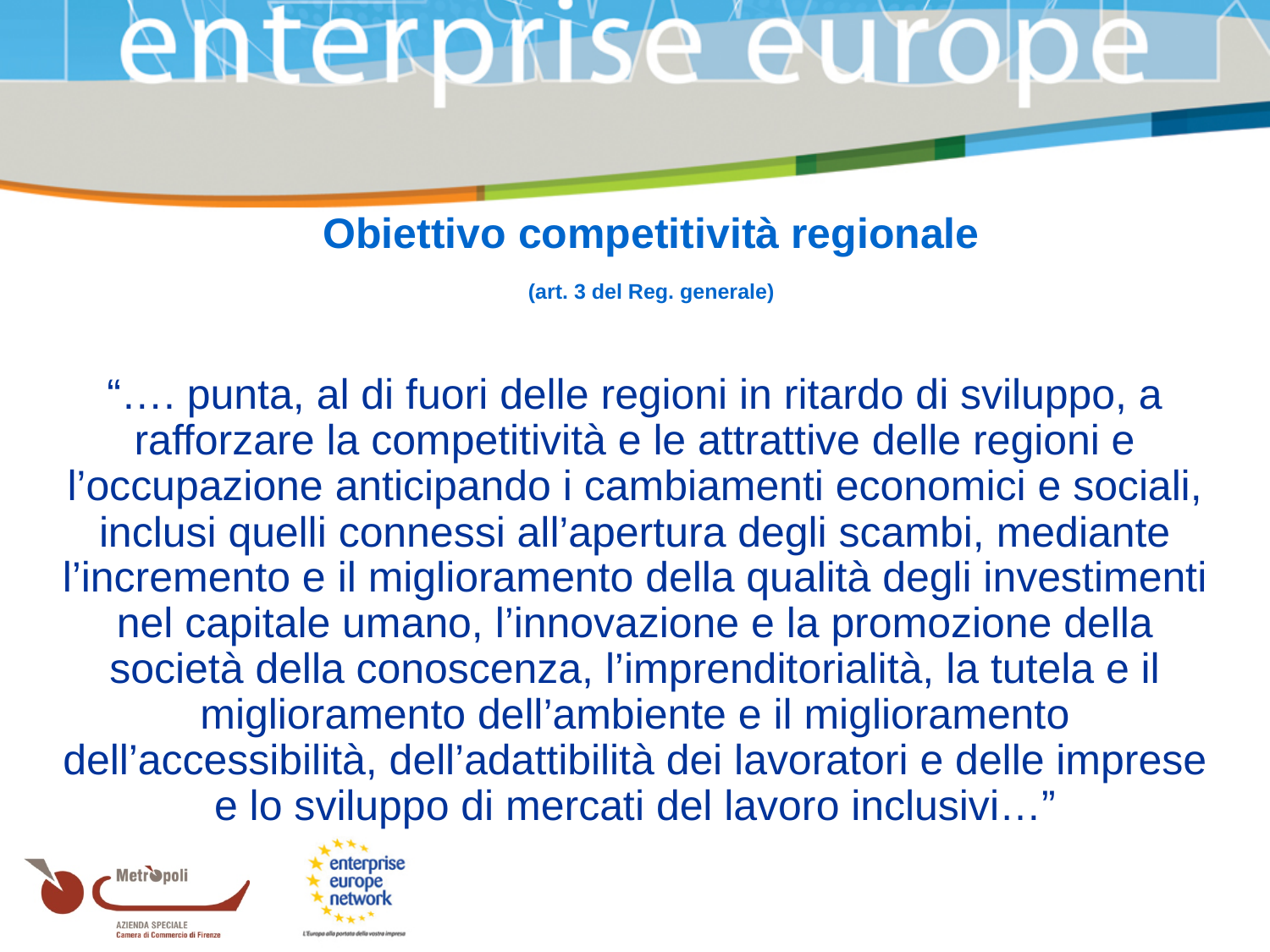

Obiettivo competitività regionale
(art. 3 del Reg. generale)

“…. punta, al di fuori delle regioni in ritardo di sviluppo, a rafforzare la competitività e le attrattive delle regioni e l’occupazione anticipando i cambiamenti economici e sociali, inclusi quelli connessi all’apertura degli scambi, mediante l’incremento e il miglioramento della qualità degli investimenti nel capitale umano, l’innovazione e la promozione della società della conoscenza, l’imprenditorialità, la tutela e il miglioramento dell’ambiente e il miglioramento dell’accessibilità, dell’adattibilità dei lavoratori e delle imprese e lo sviluppo di mercati del lavoro inclusivi…”